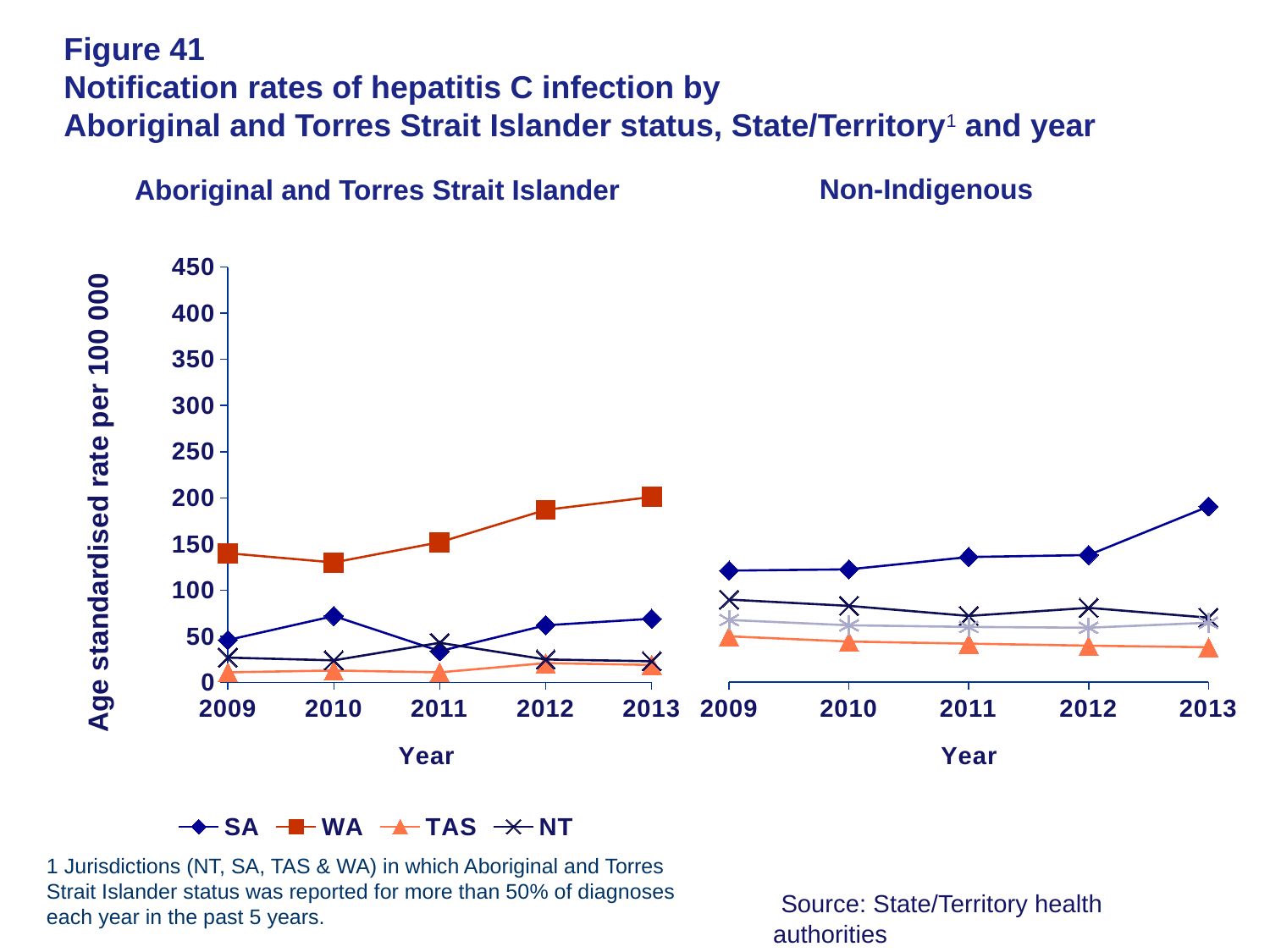

# Figure 41 Notification rates of hepatitis C infection by Aboriginal and Torres Strait Islander status, State/Territory1 and year
Non-Indigenous
Aboriginal and Torres Strait Islander

### Chart

| Category | NT | SA | TAS | WA |
|---|---|---|---|---|
| 2009.0 | 81.04760785279018 | 33.22076768150972 | 59.93650694133777 | 45.10596177313698 |
| 2010.0 | 81.98560944745067 | 29.39458743194802 | 55.37450589995882 | 41.24113059203895 |
| 2011.0 | 91.00424541577055 | 27.84741421635788 | 48.04012365667878 | 40.02941140343017 |
| 2012.0 | 92.39851005069248 | 26.41711245768618 | 53.9342460910254 | 39.45896862460958 |
| 2013.0 | 127.794301315904 | 25.22944031643619 | 46.7665177648315 | 43.0940513140672 |

### Chart

| Category | SA | WA | TAS | NT |
|---|---|---|---|---|
| 2009.0 | 46.0 | 140.0 | 11.0 | 27.0 |
| 2010.0 | 72.0 | 130.0 | 13.0 | 24.0 |
| 2011.0 | 34.0 | 152.0 | 11.0 | 43.0 |
| 2012.0 | 62.0 | 187.0 | 21.0 | 25.0 |
| 2013.0 | 69.0 | 201.0 | 19.0 | 23.0 |
1 Jurisdictions (NT, SA, TAS & WA) in which Aboriginal and Torres Strait Islander status was reported for more than 50% of diagnoses each year in the past 5 years.
 Source: State/Territory health authorities